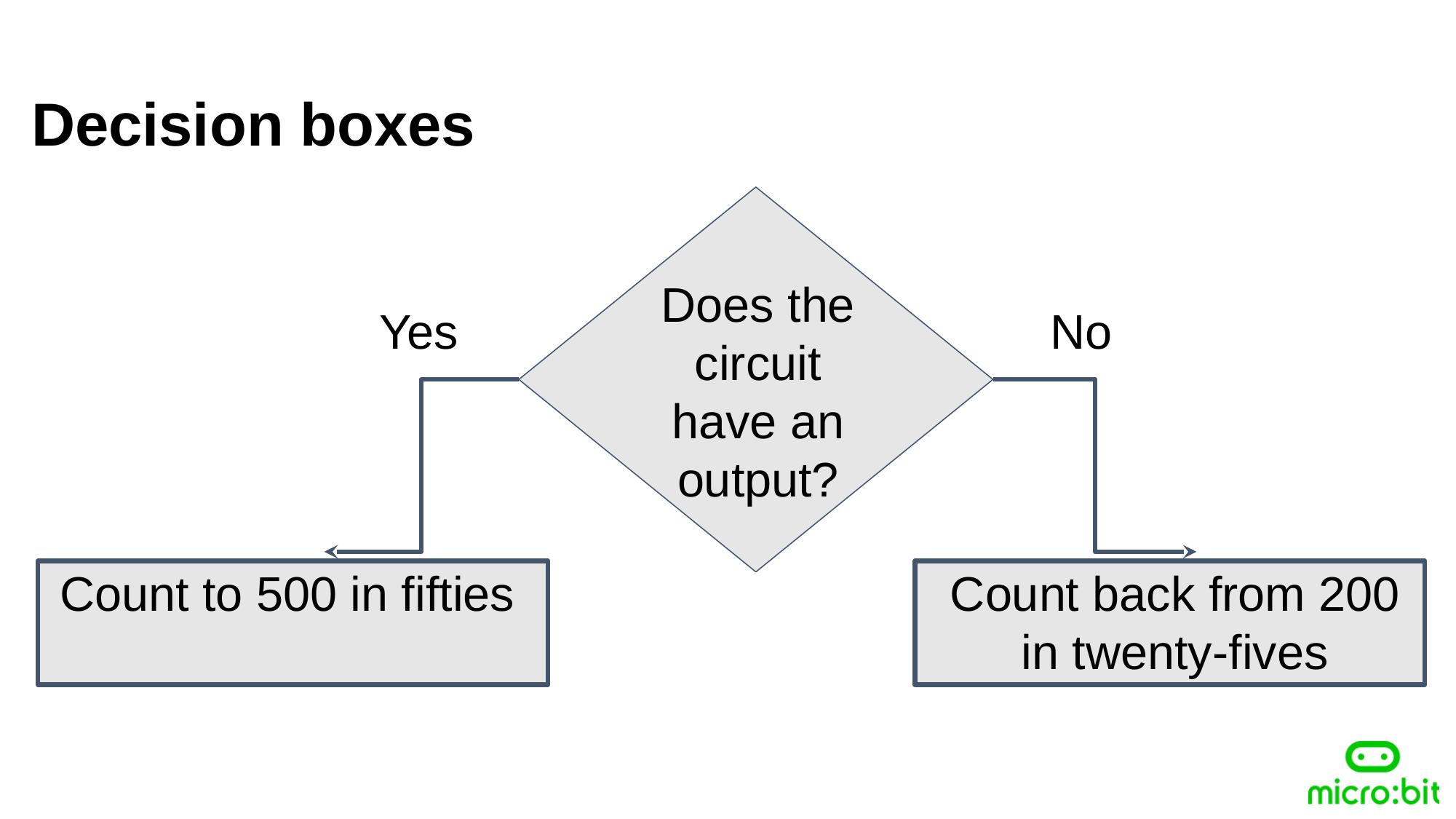

Decision boxes

Does the circuit have an output?
Yes
No
Count to 500 in fifties
Count back from 200 in twenty-fives